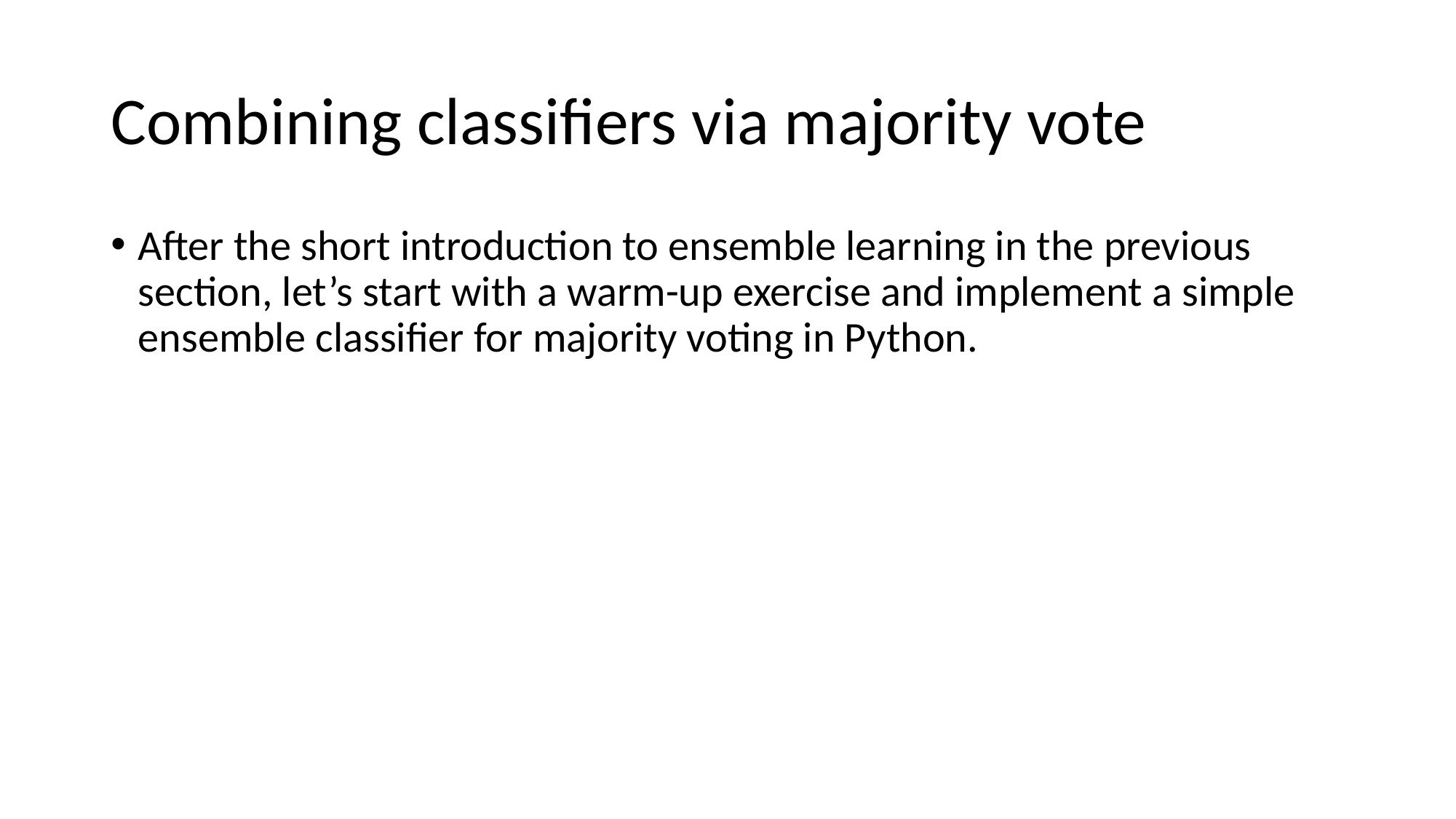

# Combining classifiers via majority vote
After the short introduction to ensemble learning in the previous section, let’s start with a warm-up exercise and implement a simple ensemble classifier for majority voting in Python.